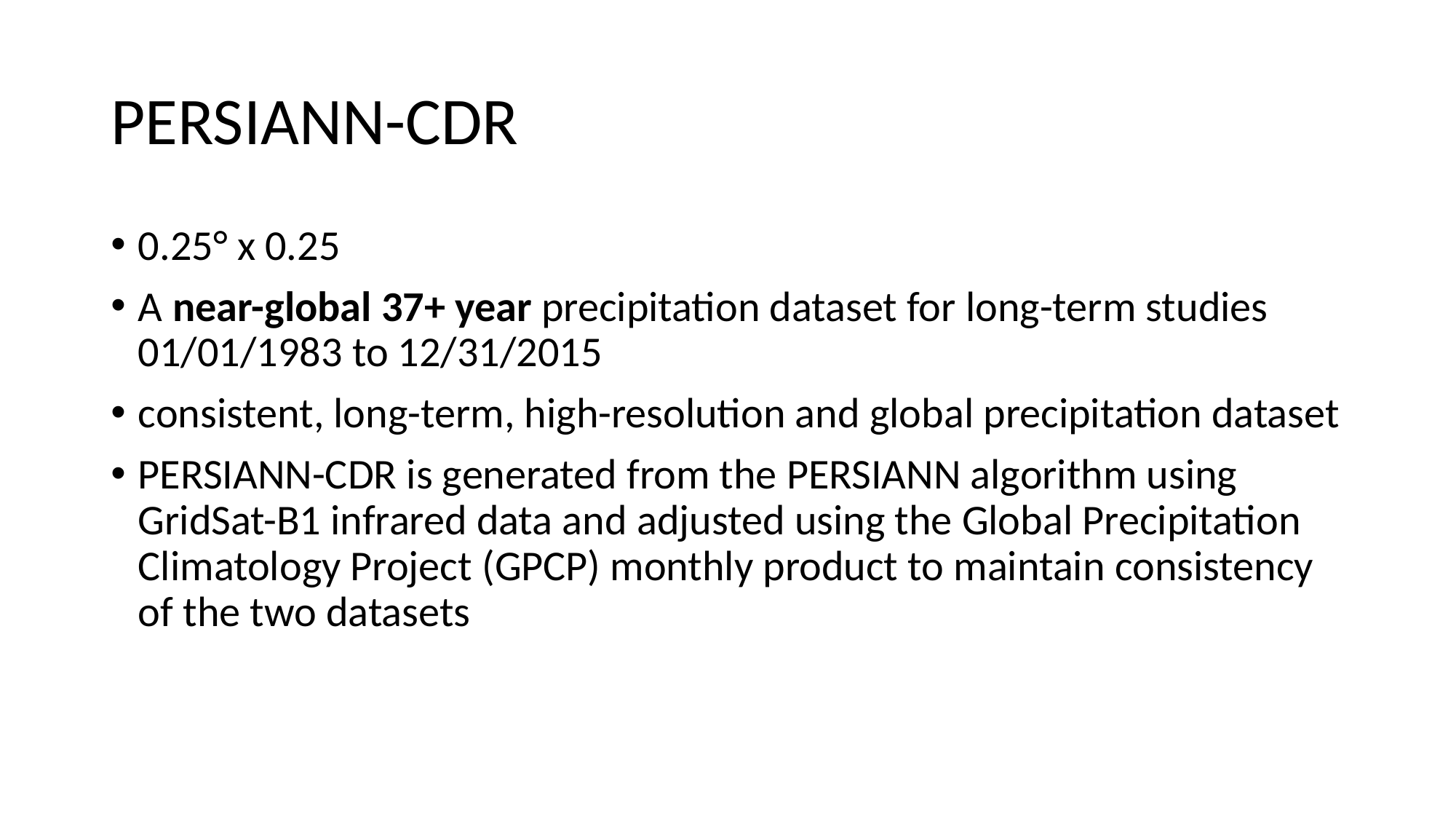

# PERSIANN-CDR
0.25° x 0.25
A near-global 37+ year precipitation dataset for long-term studies 01/01/1983 to 12/31/2015
consistent, long-term, high-resolution and global precipitation dataset
PERSIANN-CDR is generated from the PERSIANN algorithm using GridSat-B1 infrared data and adjusted using the Global Precipitation Climatology Project (GPCP) monthly product to maintain consistency of the two datasets